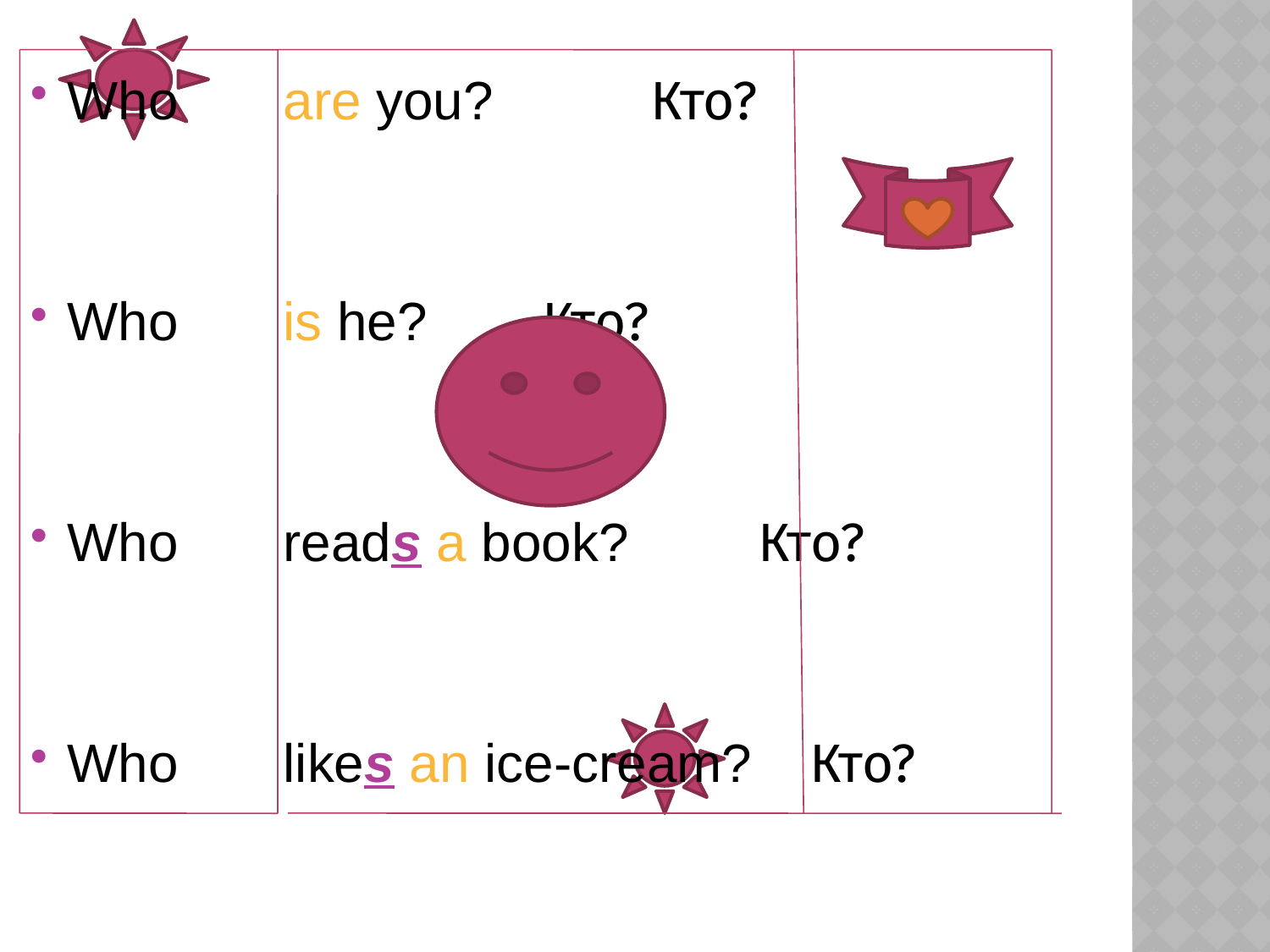

Who	are you? 			   Кто?

Who	is he?			   Кто?

Who	reads a book?		   Кто?

Who	likes an ice-cream?    Кто?